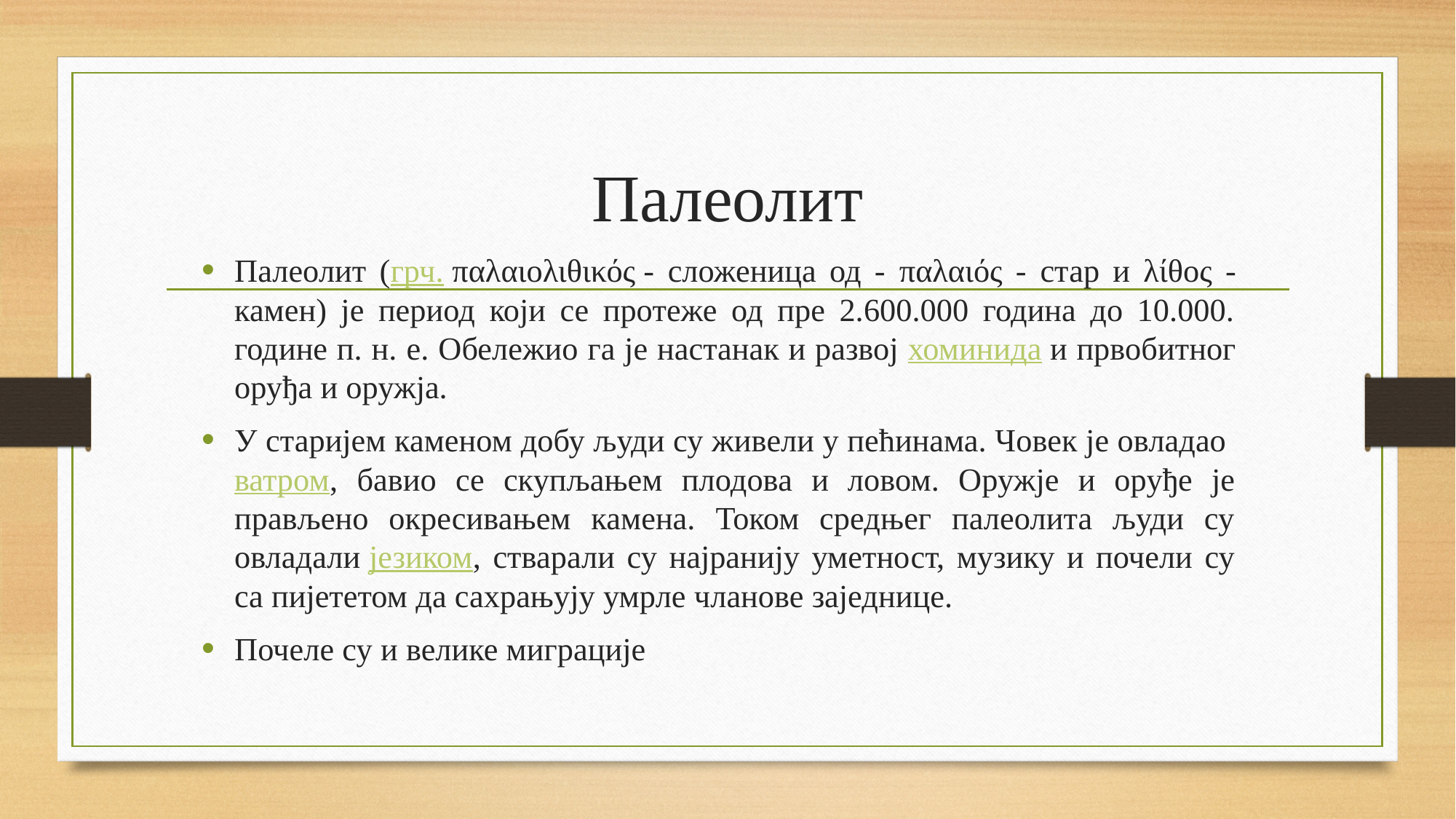

# Палеолит
Палеолит (грч. παλαιολιθικός - сложеница од - παλαιός - стар и λίθος - камен) је период који се протеже од пре 2.600.000 година до 10.000. године п. н. е. Обележио га је настанак и развој хоминида и првобитног оруђа и оружја.
У старијем каменом добу људи су живели у пећинама. Човек је овладао ватром, бавио се скупљањем плодова и ловом. Оружје и оруђе је прављено окресивањем камена. Током средњег палеолита људи су овладали језиком, стварали су најранију уметност, музику и почели су са пијететом да сахрањују умрле чланове заједнице.
Почеле су и велике миграције